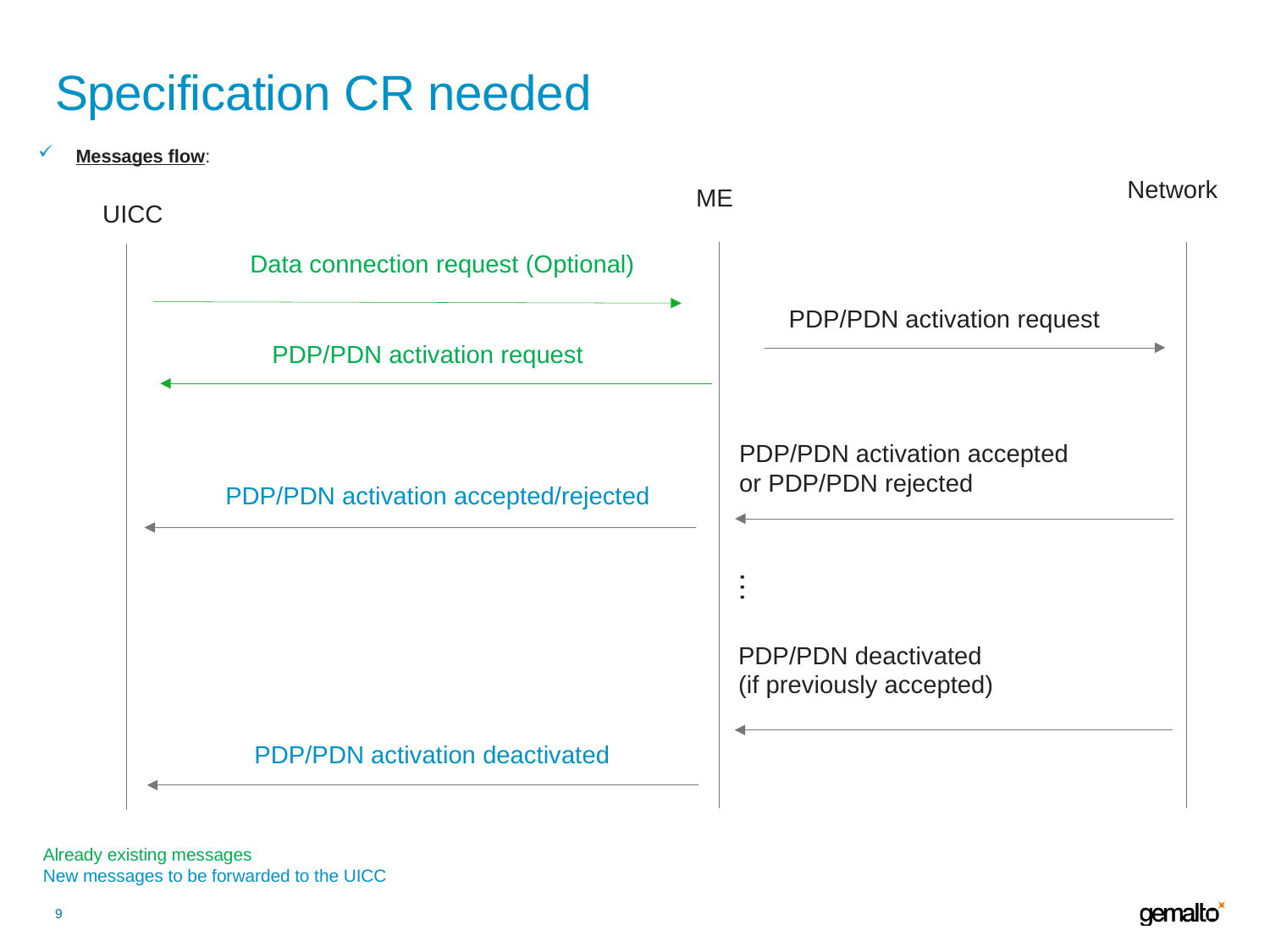

# Specification CR needed
Messages flow:

Network
ME
UICC
Data connection request (Optional)
PDP/PDN activation request
PDP/PDN activation request
PDP/PDN activation accepted
or PDP/PDN rejected
PDP/PDN activation accepted/rejected
…
PDP/PDN deactivated
(if previously accepted)
PDP/PDN activation deactivated
Already existing messages
New messages to be forwarded to the UICC
9